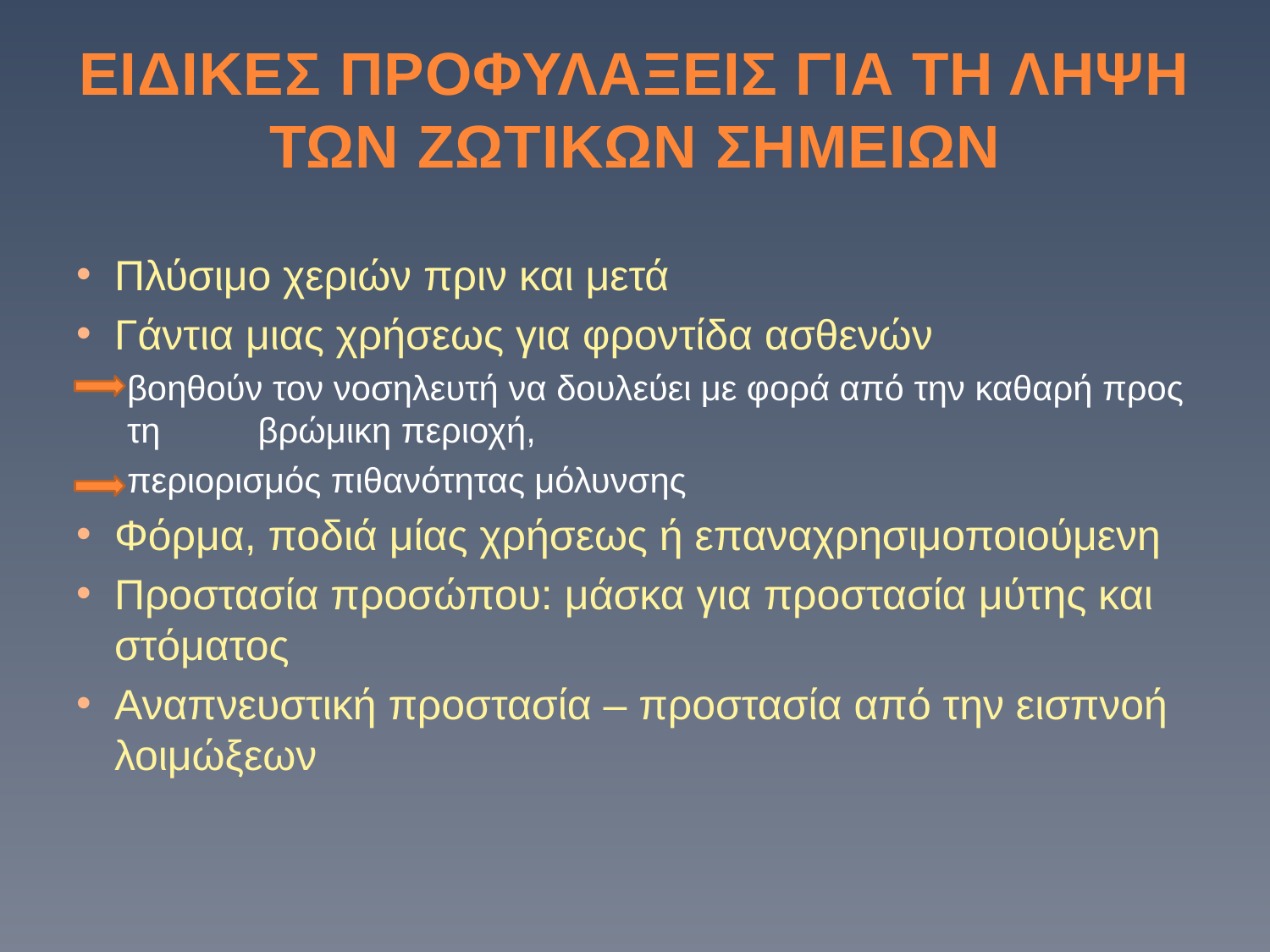

# ΕΙΔΙΚΕΣ ΠΡΟΦΥΛΑΞΕΙΣ ΓΙΑ ΤΗ ΛΗΨΗ ΤΩΝ ΖΩΤΙΚΩΝ ΣΗΜΕΙΩΝ
Πλύσιμο χεριών πριν και μετά
Γάντια μιας χρήσεως για φροντίδα ασθενών
βοηθούν τον νοσηλευτή να δουλεύει με φορά από την καθαρή προς τη          βρώμικη περιοχή,
περιορισμός πιθανότητας μόλυνσης
Φόρμα, ποδιά μίας χρήσεως ή επαναχρησιμοποιούμενη
Προστασία προσώπου: μάσκα για προστασία μύτης και στόματος
Αναπνευστική προστασία – προστασία από την εισπνοή λοιμώξεων